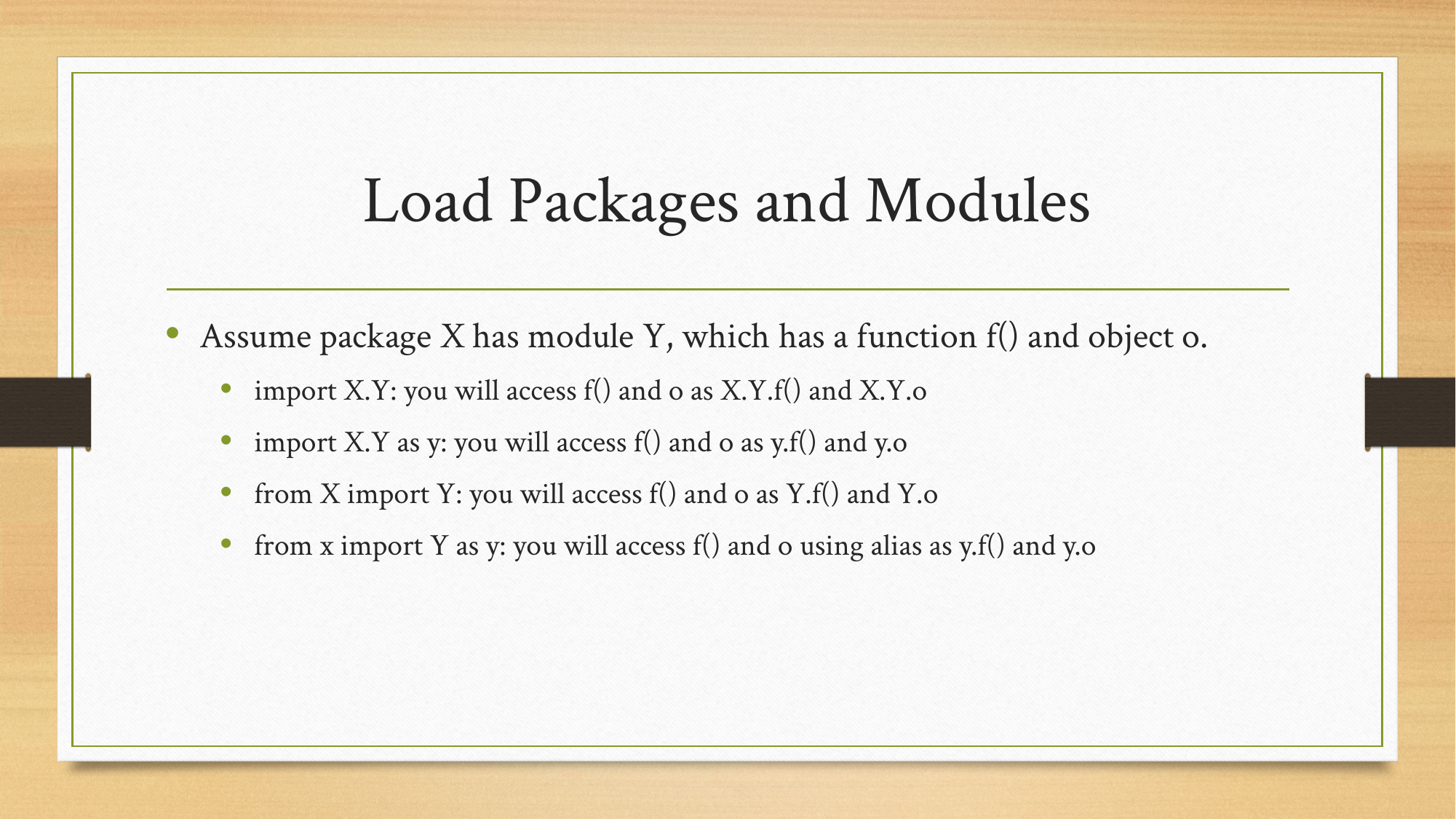

# Load Packages and Modules
Assume package X has module Y, which has a function f() and object o.
import X.Y: you will access f() and o as X.Y.f() and X.Y.o
import X.Y as y: you will access f() and o as y.f() and y.o
from X import Y: you will access f() and o as Y.f() and Y.o
from x import Y as y: you will access f() and o using alias as y.f() and y.o